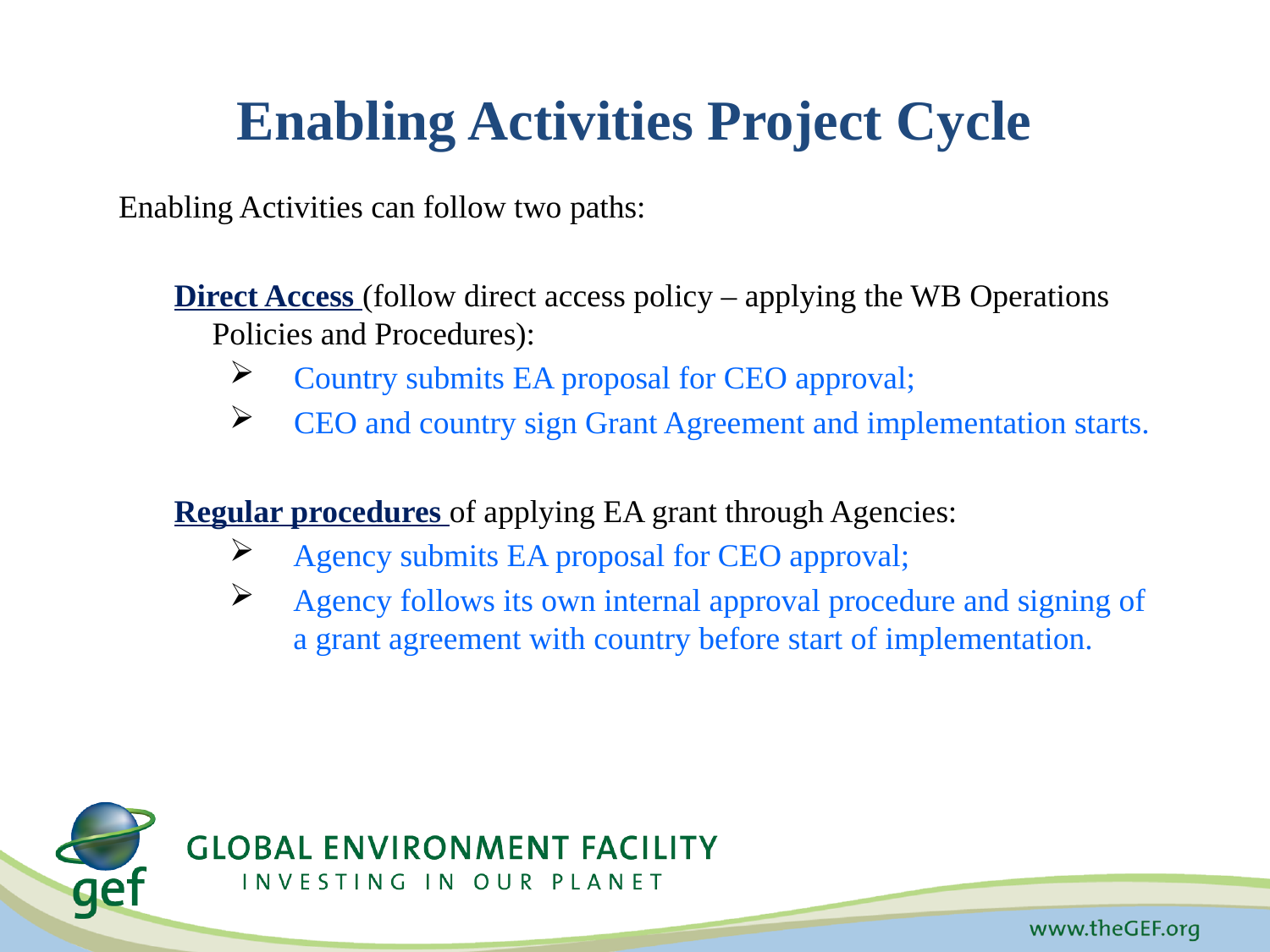

# Enabling Activities Project Cycle
Enabling Activities can follow two paths:

Direct Access (follow direct access policy – applying the WB Operations Policies and Procedures):
Country submits EA proposal for CEO approval;
CEO and country sign Grant Agreement and implementation starts.

Regular procedures of applying EA grant through Agencies:
Agency submits EA proposal for CEO approval;
Agency follows its own internal approval procedure and signing of a grant agreement with country before start of implementation.